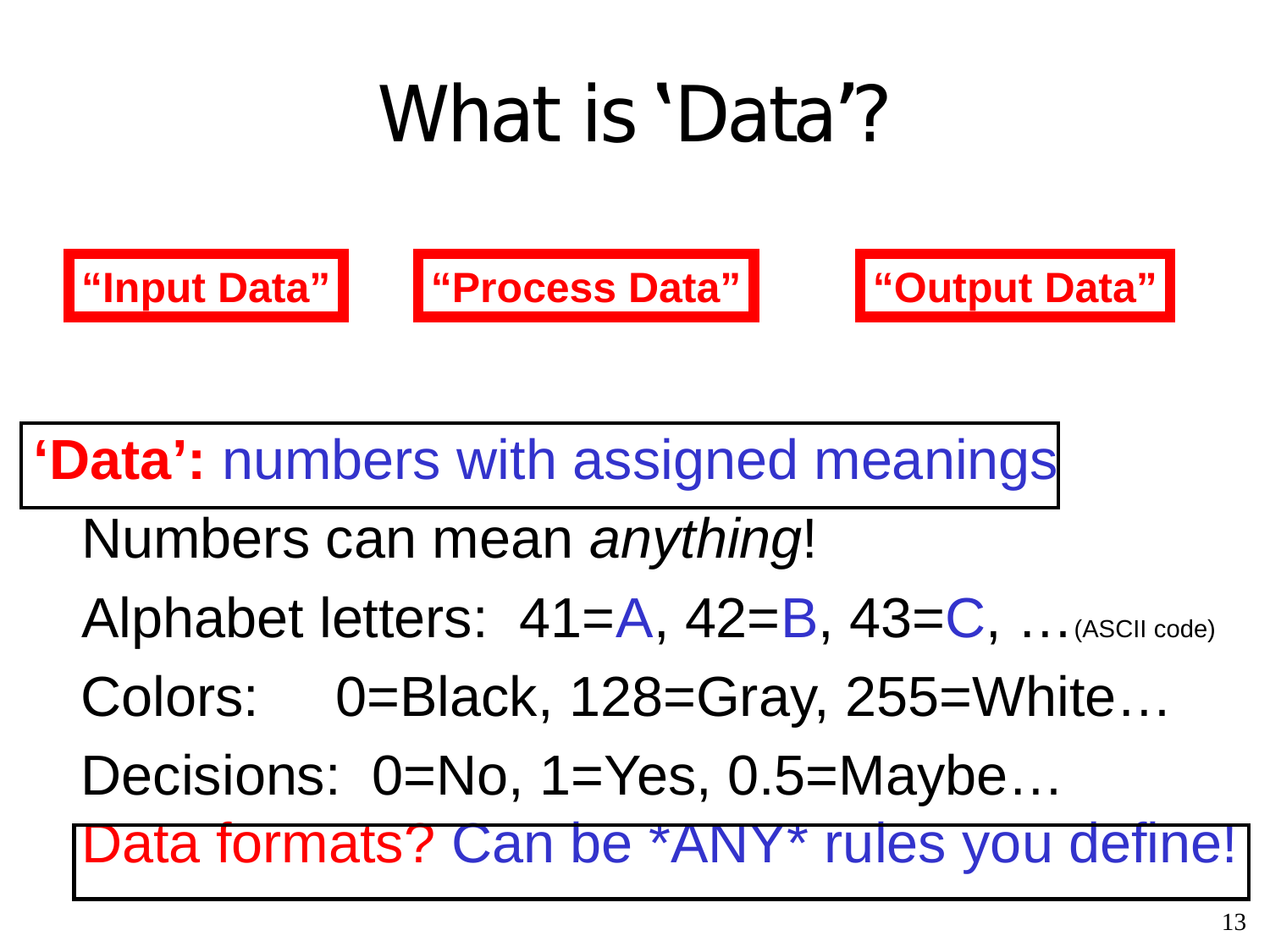

# What is ‘Data’?

‘Data’: numbers with assigned meanings
	Numbers can mean anything!
	Alphabet letters:  41=A, 42=B, 43=C, …(ASCII code)
   Colors:	0=Black, 128=Gray, 255=White…
   Decisions:  0=No, 1=Yes, 0.5=Maybe…
Data formats? Can be *ANY* rules you define!
“Input Data”
“Process Data”
“Output Data”

13